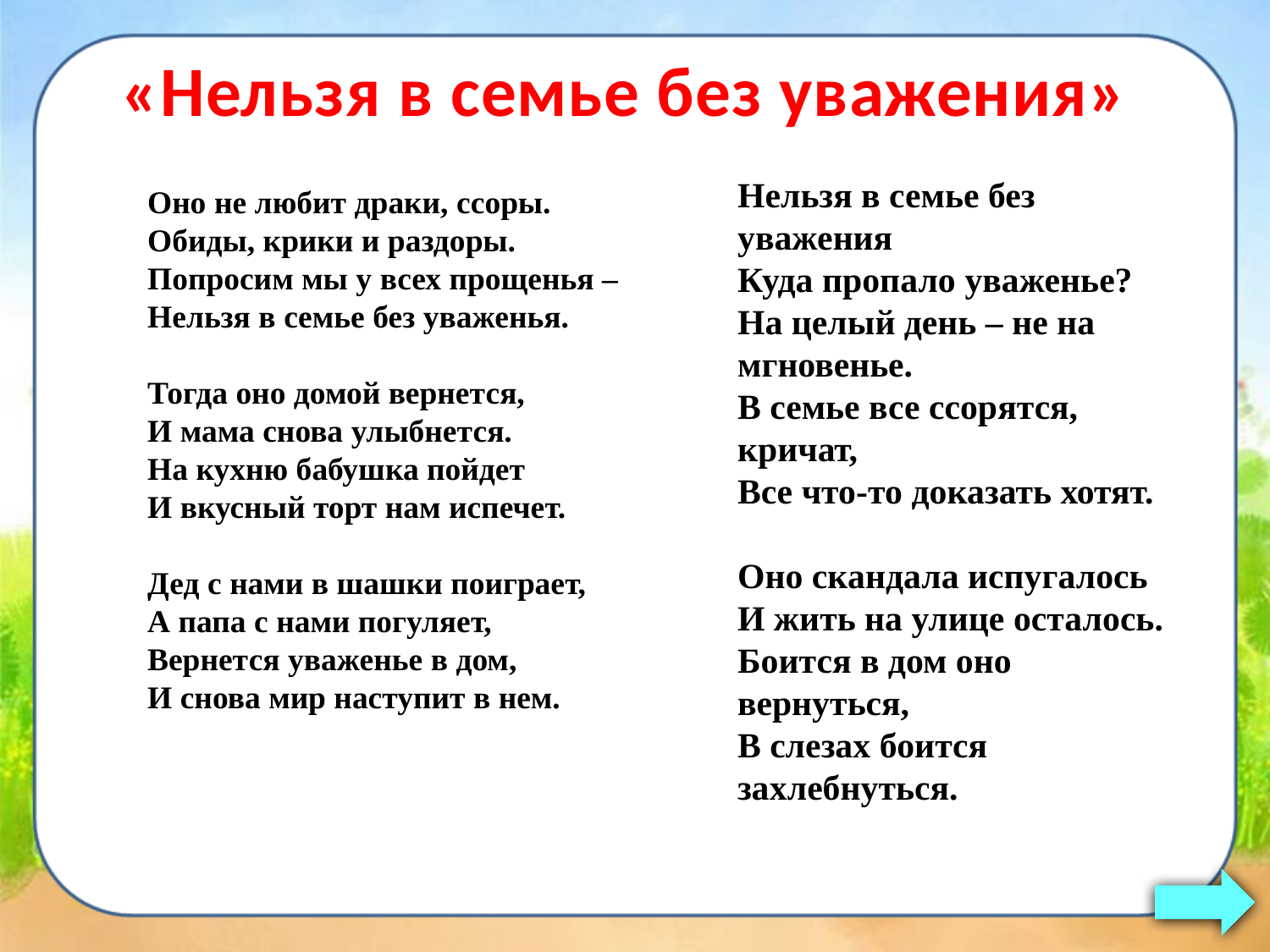

«Нельзя в семье без уважения»
Нельзя в семье без уважения
Куда пропало уваженье?
На целый день – не на мгновенье.
В семье все ссорятся, кричат,
Все что-то доказать хотят.

Оно скандала испугалось
И жить на улице осталось.
Боится в дом оно вернуться,
В слезах боится захлебнуться.

Оно не любит драки, ссоры.
Обиды, крики и раздоры.
Попросим мы у всех прощенья –
Нельзя в семье без уваженья.

Тогда оно домой вернется,
И мама снова улыбнется.
На кухню бабушка пойдет
И вкусный торт нам испечет.

Дед с нами в шашки поиграет,
А папа с нами погуляет,
Вернется уваженье в дом,
И снова мир наступит в нем.